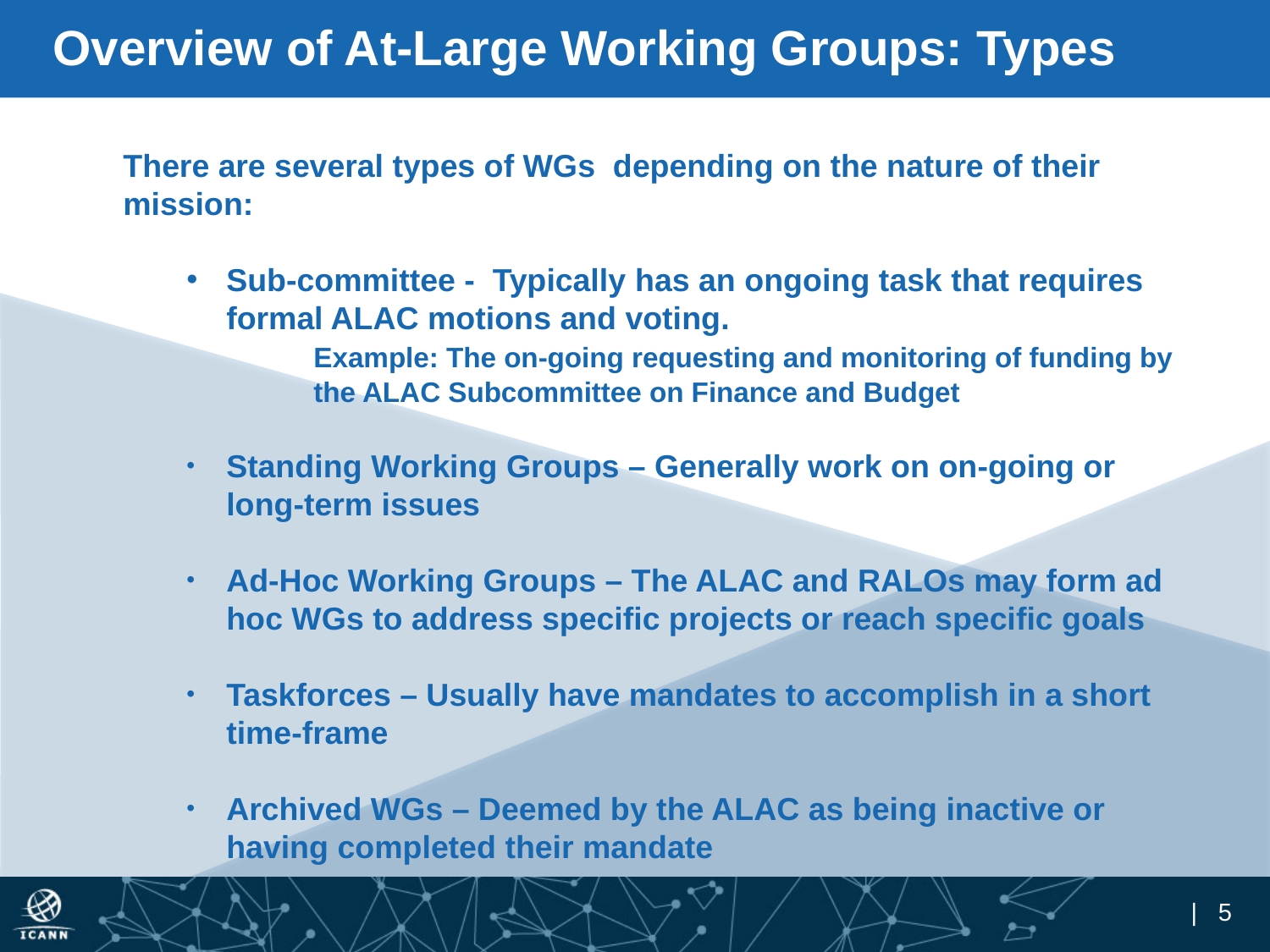

# Overview of At-Large Working Groups: Types
There are several types of WGs  depending on the nature of their mission:

Sub-committee -  Typically has an ongoing task that requires formal ALAC motions and voting.
	Example: The on-going requesting and monitoring of funding by
	the ALAC Subcommittee on Finance and Budget

Standing Working Groups – Generally work on on-going or long-term issues

Ad-Hoc Working Groups – The ALAC and RALOs may form ad hoc WGs to address specific projects or reach specific goals

Taskforces – Usually have mandates to accomplish in a short time-frame

Archived WGs – Deemed by the ALAC as being inactive or having completed their mandate